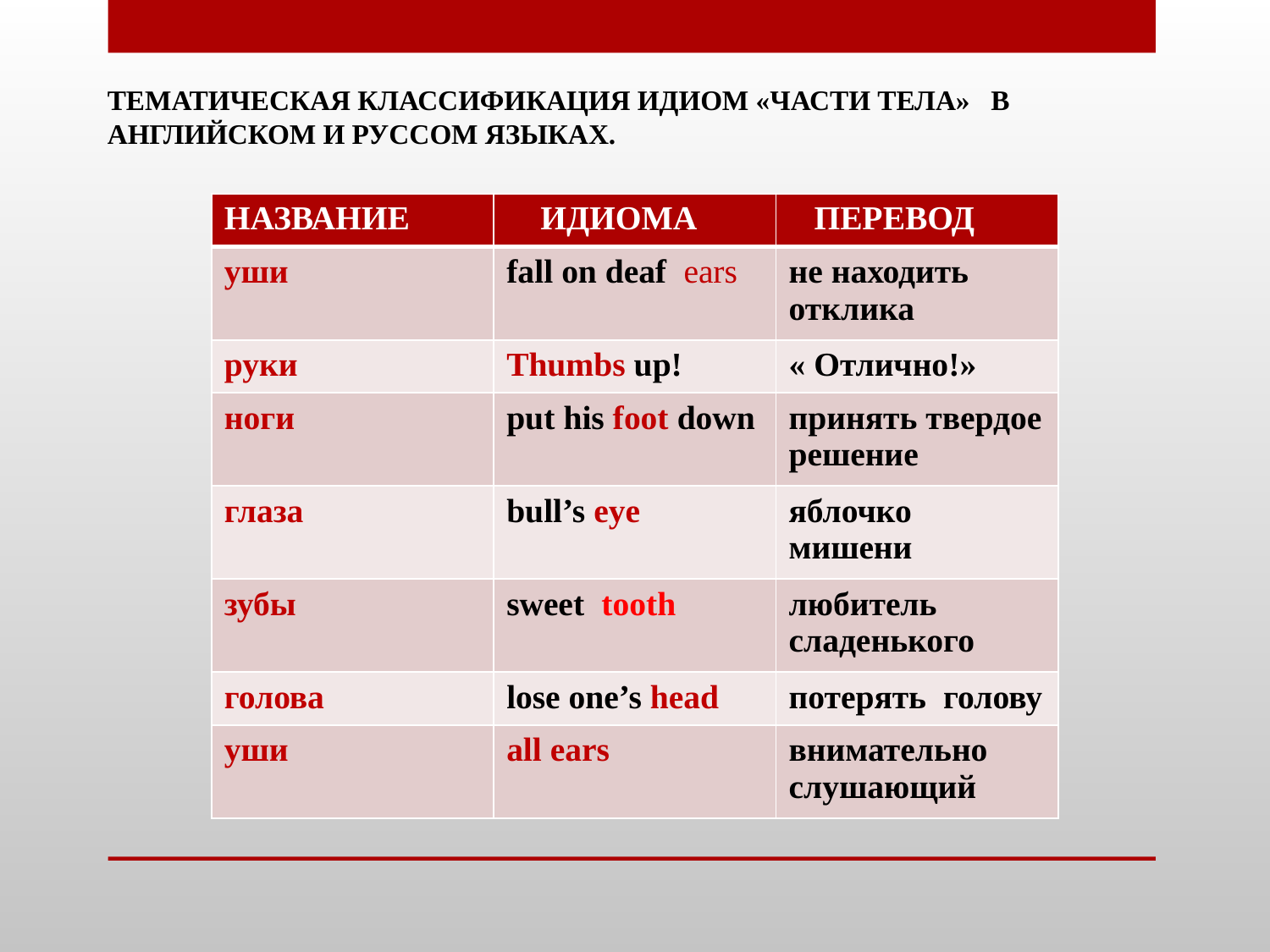

ТЕМАТИЧЕСКАЯ КЛАССИФИКАЦИЯ ИДИОМ «ЧАСТИ ТЕЛА»   В АНГЛИЙСКОМ И РУССОМ ЯЗЫКАХ.

| НАЗВАНИЕ | ИДИОМА | ПЕРЕВОД |
| --- | --- | --- |
| уши | fall on deaf ears | не находить отклика |
| руки | Thumbs up! | « Отлично!» |
| ноги | put his foot down | принять твердое решение |
| глаза | bull’s eye | яблочко мишени |
| зубы | sweet tooth | любитель сладенького |
| голова | lose one’s head | потерять голову |
| уши | all ears | внимательно слушающий |